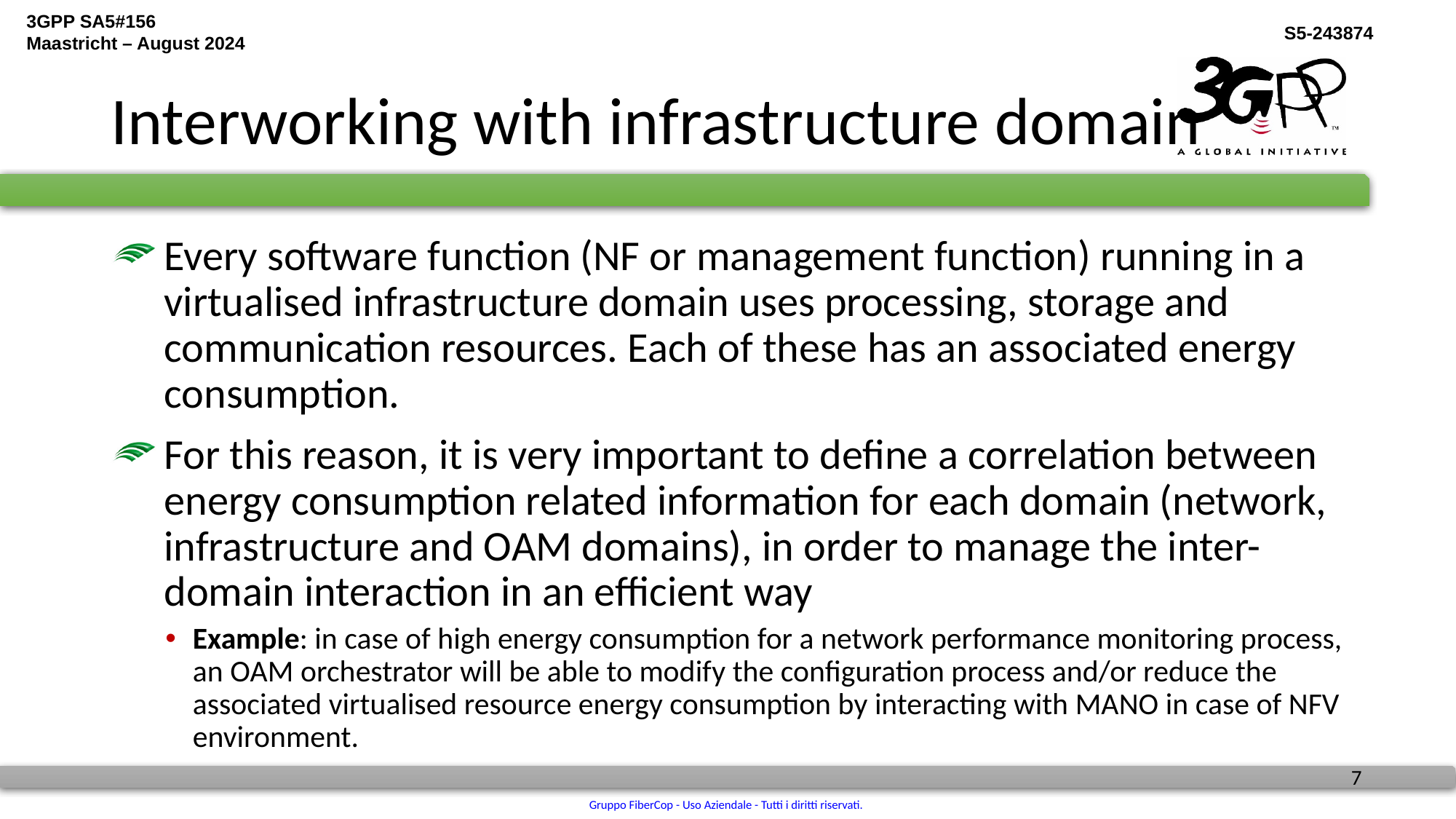

# Interworking with infrastructure domain
Every software function (NF or management function) running in a virtualised infrastructure domain uses processing, storage and communication resources. Each of these has an associated energy consumption.
For this reason, it is very important to define a correlation between energy consumption related information for each domain (network, infrastructure and OAM domains), in order to manage the inter-domain interaction in an efficient way
Example: in case of high energy consumption for a network performance monitoring process, an OAM orchestrator will be able to modify the configuration process and/or reduce the associated virtualised resource energy consumption by interacting with MANO in case of NFV environment.